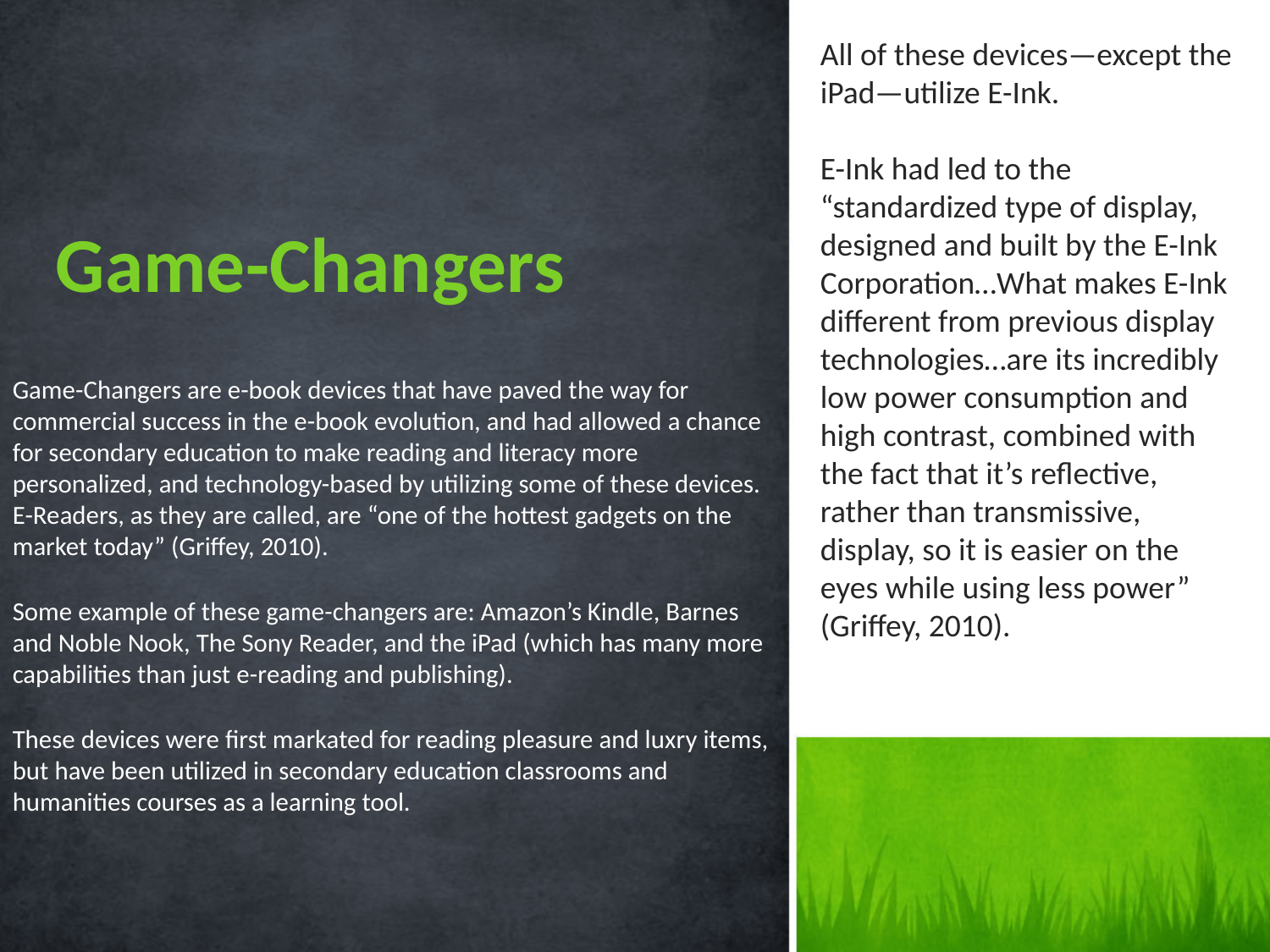

Game-Changers
All of these devices—except the iPad—utilize E-Ink.

E-Ink had led to the “standardized type of display, designed and built by the E-Ink Corporation…What makes E-Ink different from previous display technologies…are its incredibly low power consumption and high contrast, combined with the fact that it’s reflective, rather than transmissive, display, so it is easier on the eyes while using less power” (Griffey, 2010).
Game-Changers are e-book devices that have paved the way for commercial success in the e-book evolution, and had allowed a chance for secondary education to make reading and literacy more personalized, and technology-based by utilizing some of these devices. E-Readers, as they are called, are “one of the hottest gadgets on the market today” (Griffey, 2010).

Some example of these game-changers are: Amazon’s Kindle, Barnes and Noble Nook, The Sony Reader, and the iPad (which has many more capabilities than just e-reading and publishing).

These devices were first markated for reading pleasure and luxry items, but have been utilized in secondary education classrooms and humanities courses as a learning tool.